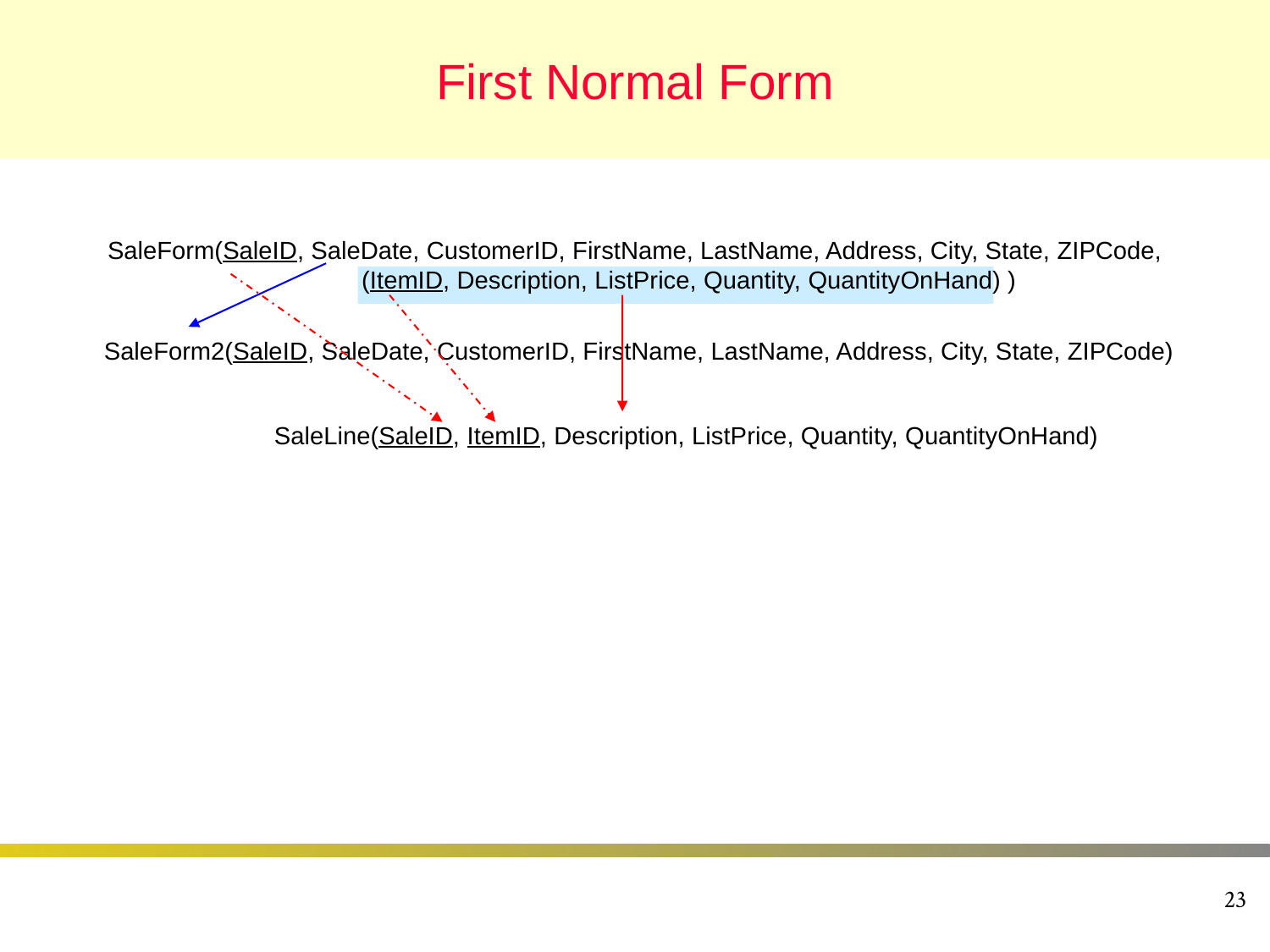

# First Normal Form
SaleForm(SaleID, SaleDate, CustomerID, FirstName, LastName, Address, City, State, ZIPCode,
		(ItemID, Description, ListPrice, Quantity, QuantityOnHand) )

SaleForm2(SaleID, SaleDate, CustomerID, FirstName, LastName, Address, City, State, ZIPCode)
SaleLine(SaleID, ItemID, Description, ListPrice, Quantity, QuantityOnHand)
23